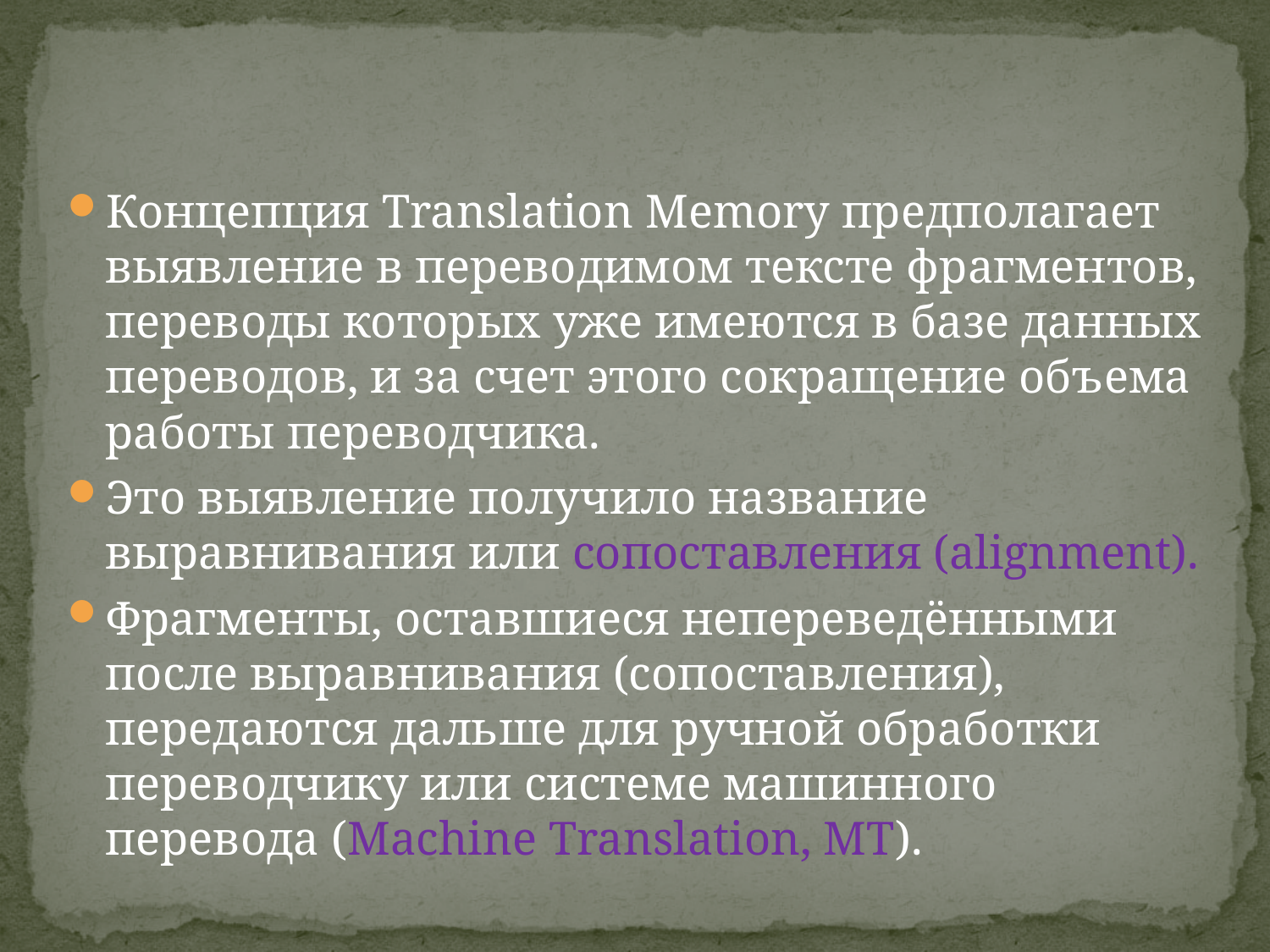

#
Концепция Translation Memory предполагает выявление в переводимом тексте фрагментов, переводы которых уже имеются в базе данных переводов, и за счет этого сокращение объема работы переводчика.
Это выявление получило название выравнивания или сопоставления (alignment).
Фрагменты, оставшиеся непереведёнными после выравнивания (сопоставления), передаются дальше для ручной обработки переводчику или системе машинного перевода (Machine Translation, MT).